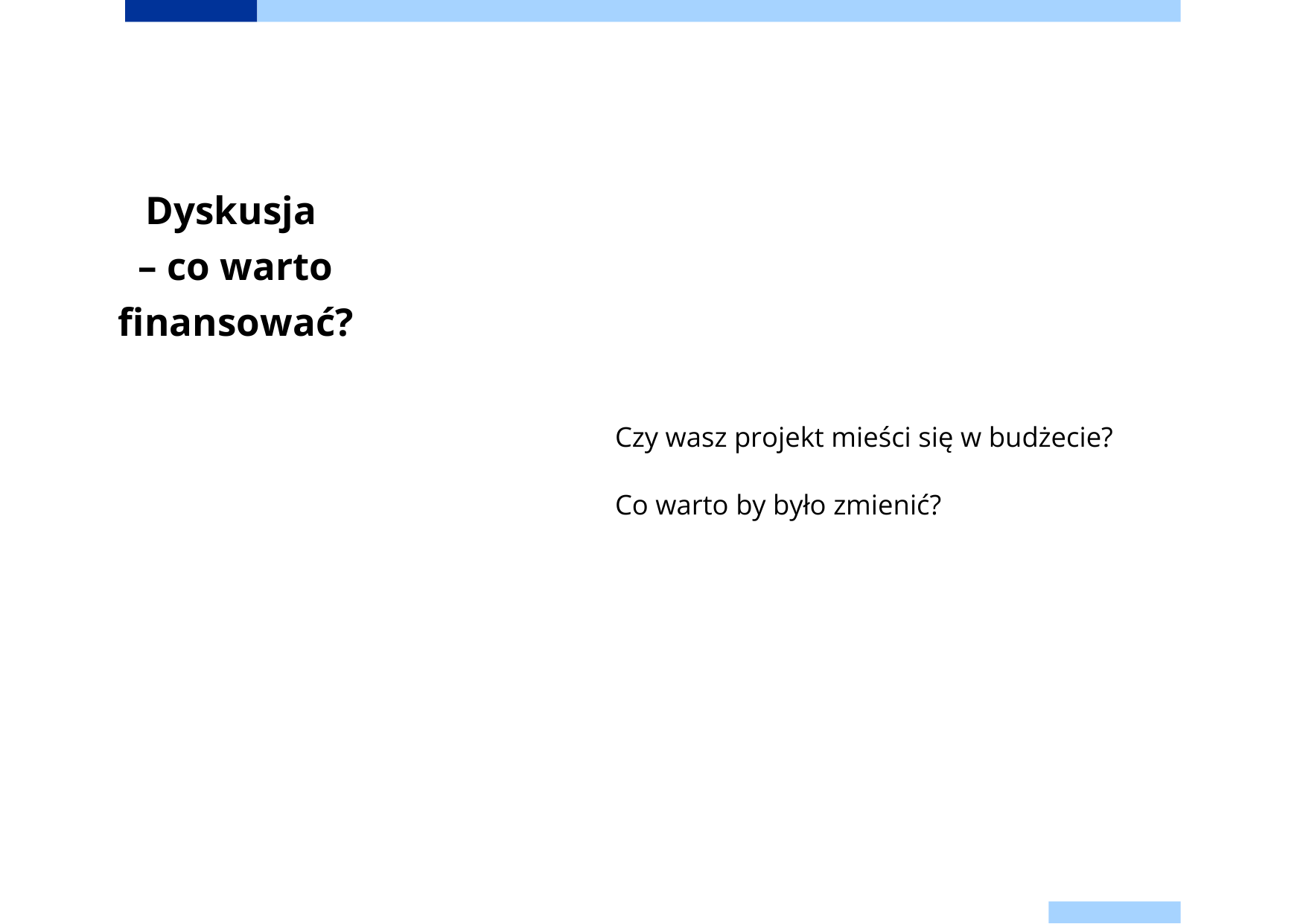

# Dyskusja – co warto finansować?
Czy wasz projekt mieści się w budżecie?
Co warto by było zmienić?